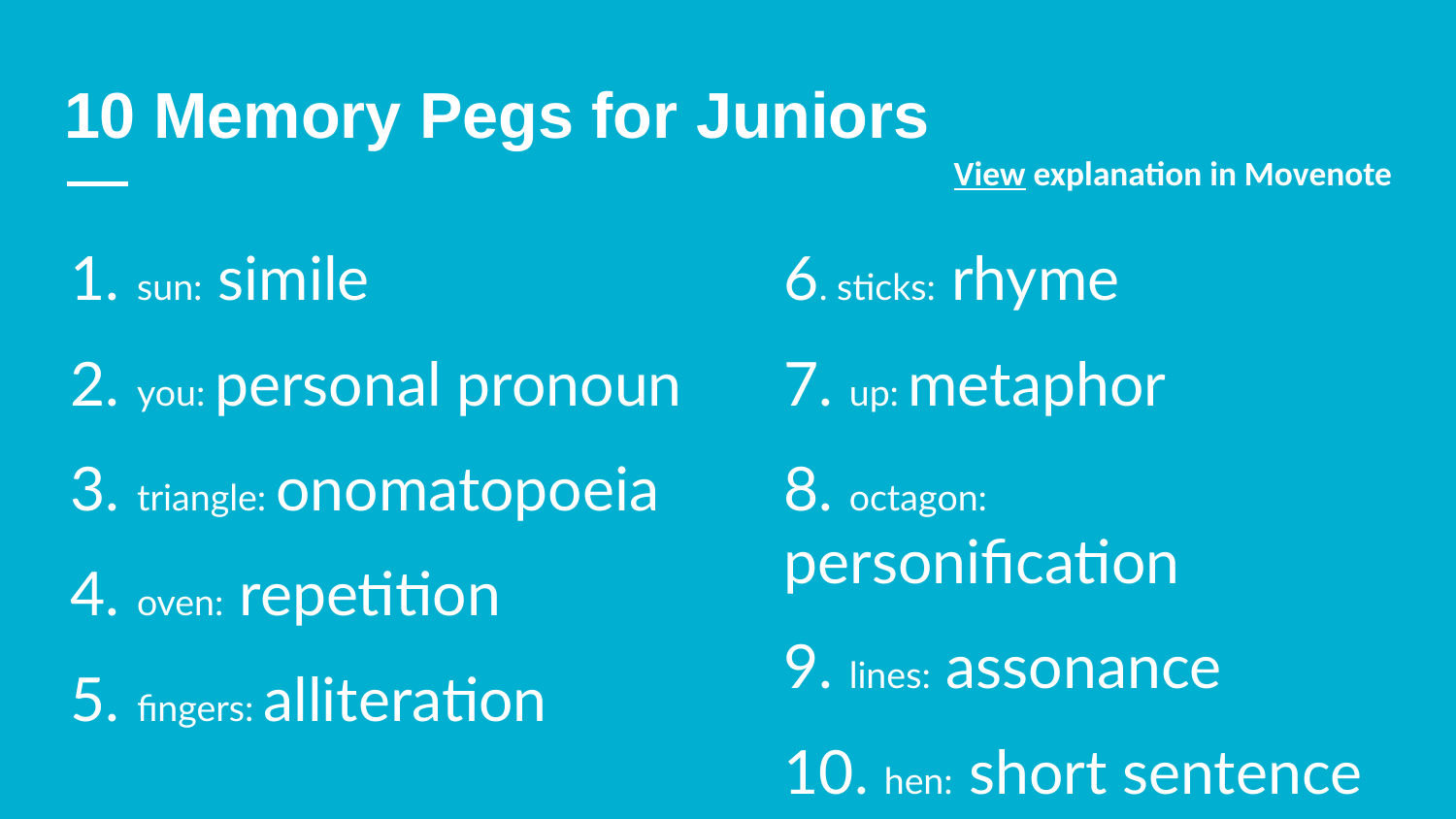

# 10 Memory Pegs for Juniors
View explanation in Movenote
sun: simile
you: personal pronoun
triangle: onomatopoeia
oven: repetition
fingers: alliteration
6. sticks: rhyme
7. up: metaphor
8. octagon: personification
9. lines: assonance
10. hen: short sentence